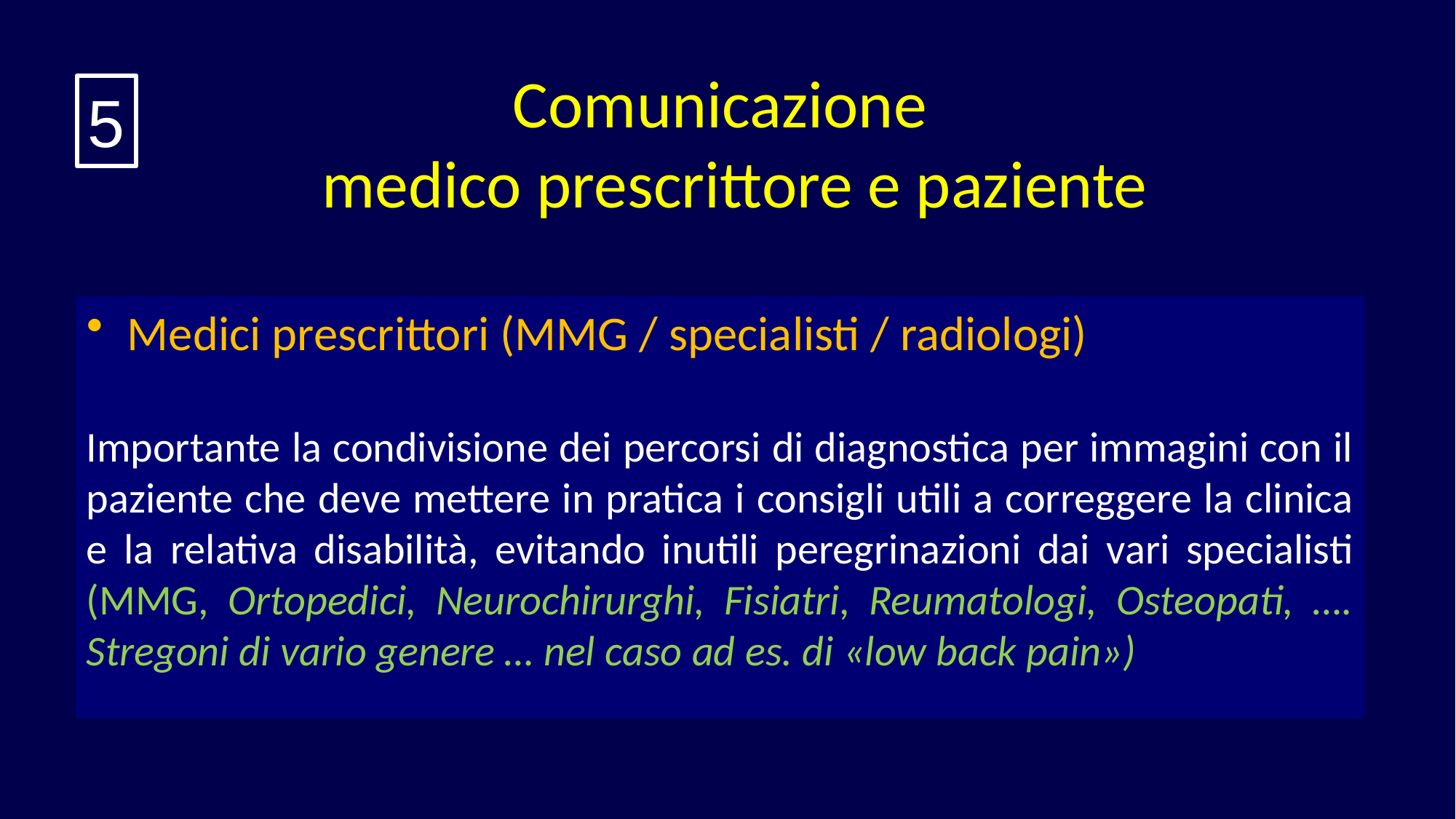

# Comunicazione medico prescrittore e paziente
5
Medici prescrittori (MMG / specialisti / radiologi)

Importante la condivisione dei percorsi di diagnostica per immagini con il paziente che deve mettere in pratica i consigli utili a correggere la clinica e la relativa disabilità, evitando inutili peregrinazioni dai vari specialisti (MMG, Ortopedici, Neurochirurghi, Fisiatri, Reumatologi, Osteopati, …. Stregoni di vario genere … nel caso ad es. di «low back pain»)